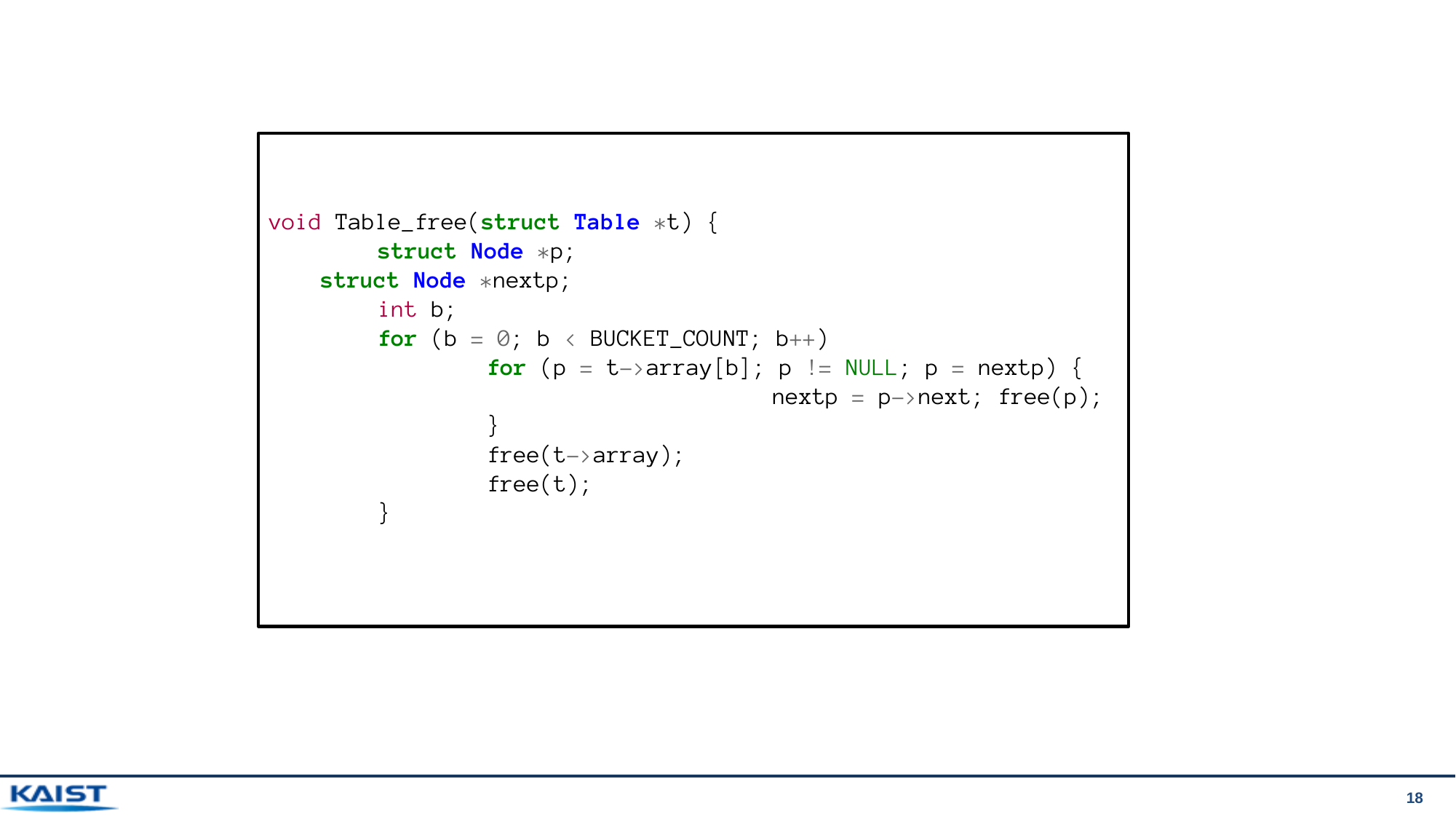

void Table_free(struct Table *t) {
	struct Node *p;
 struct Node *nextp;
	int b;
	for (b = 0; b < BUCKET_COUNT; b++)
		for (p = t->array[b]; p != NULL; p = nextp) {
			nextp = p->next; free(p);
		}
		free(t->array);
		free(t);
	}